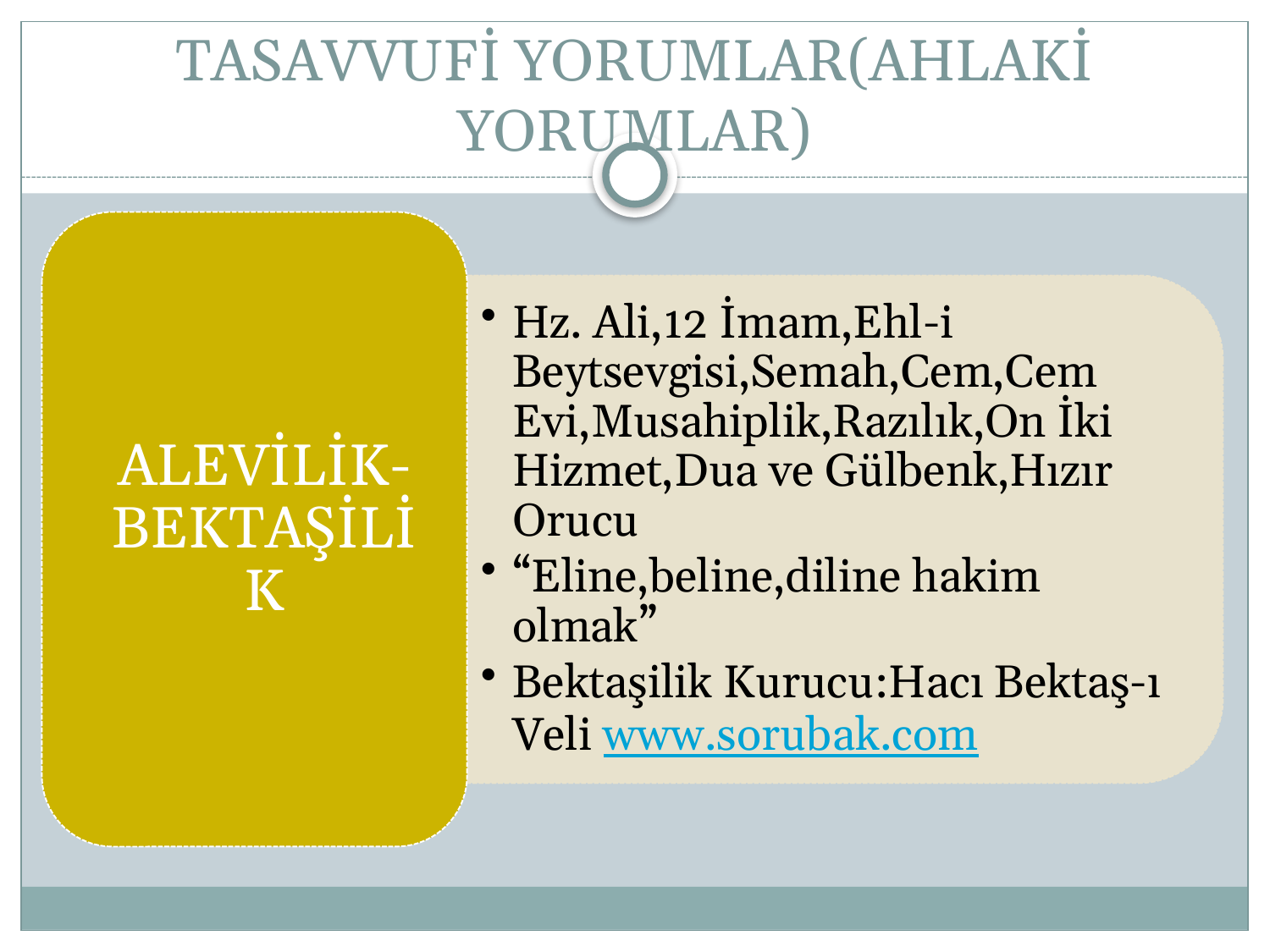

# TASAVVUFİ YORUMLAR(AHLAKİ YORUMLAR)
Hz. Ali,12 İmam,Ehl-i Beytsevgisi,Semah,Cem,Cem Evi,Musahiplik,Razılık,On İki Hizmet,Dua ve Gülbenk,Hızır Orucu
“Eline,beline,diline hakim olmak”
Bektaşilik Kurucu:Hacı Bektaş-ı Veli www.sorubak.com
ALEVİLİK-BEKTAŞİLİK